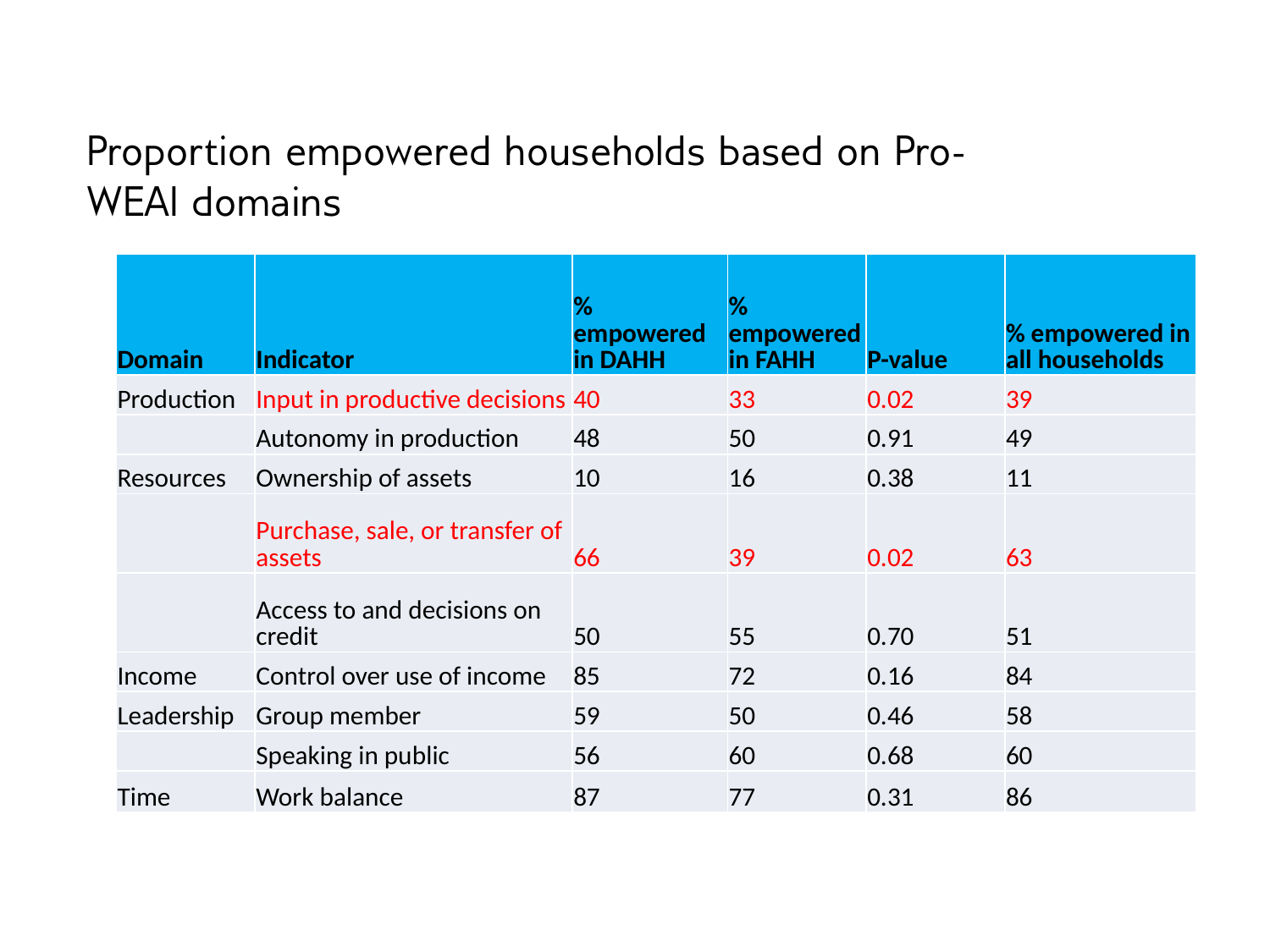

Proportion empowered households based on Pro-WEAI domains
| Domain | Indicator | % empowered in DAHH | % empowered in FAHH | P-value | % empowered in all households |
| --- | --- | --- | --- | --- | --- |
| Production | Input in productive decisions | 40 | 33 | 0.02 | 39 |
|  | Autonomy in production | 48 | 50 | 0.91 | 49 |
| Resources | Ownership of assets | 10 | 16 | 0.38 | 11 |
|  | Purchase, sale, or transfer of assets | 66 | 39 | 0.02 | 63 |
|  | Access to and decisions on credit | 50 | 55 | 0.70 | 51 |
| Income | Control over use of income | 85 | 72 | 0.16 | 84 |
| Leadership | Group member | 59 | 50 | 0.46 | 58 |
|  | Speaking in public | 56 | 60 | 0.68 | 60 |
| Time | Work balance | 87 | 77 | 0.31 | 86 |